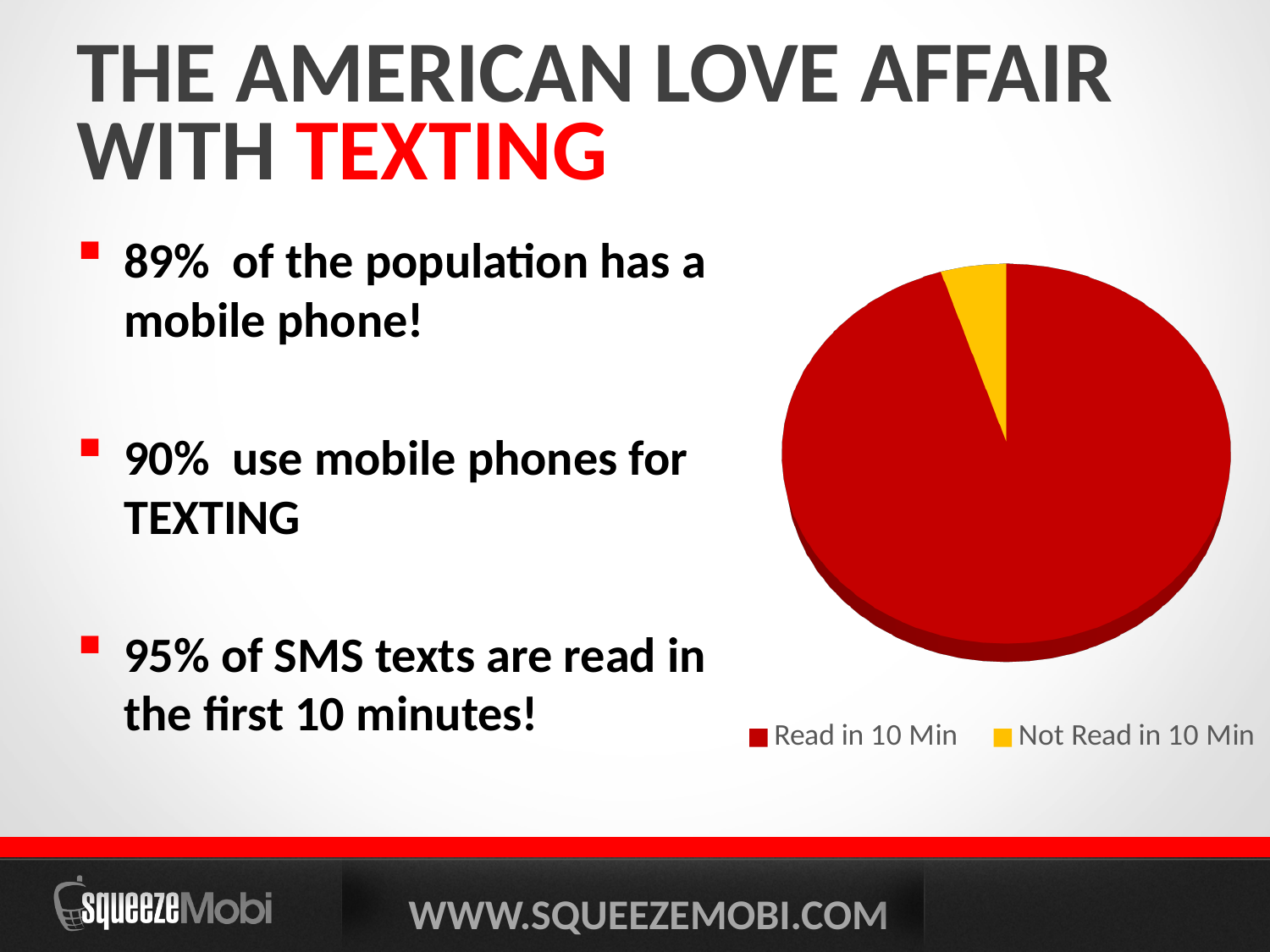

# The American Love Affair with Texting

[unsupported chart]

89%  of the population has a mobile phone!

90%  use mobile phones for TEXTING

95% of SMS texts are read in the first 10 minutes!